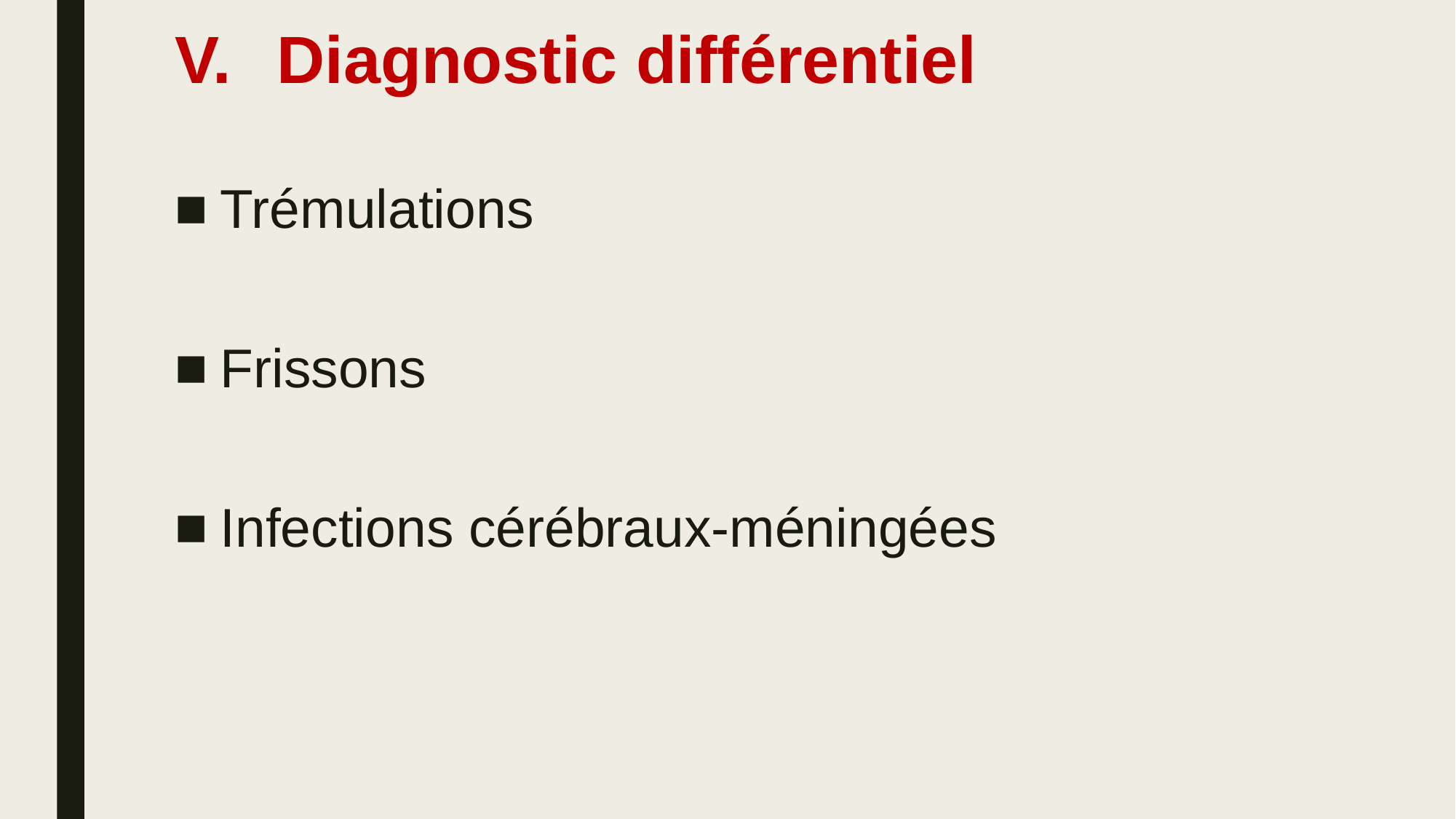

# Diagnostic différentiel
Trémulations

Frissons

Infections cérébraux-méningées